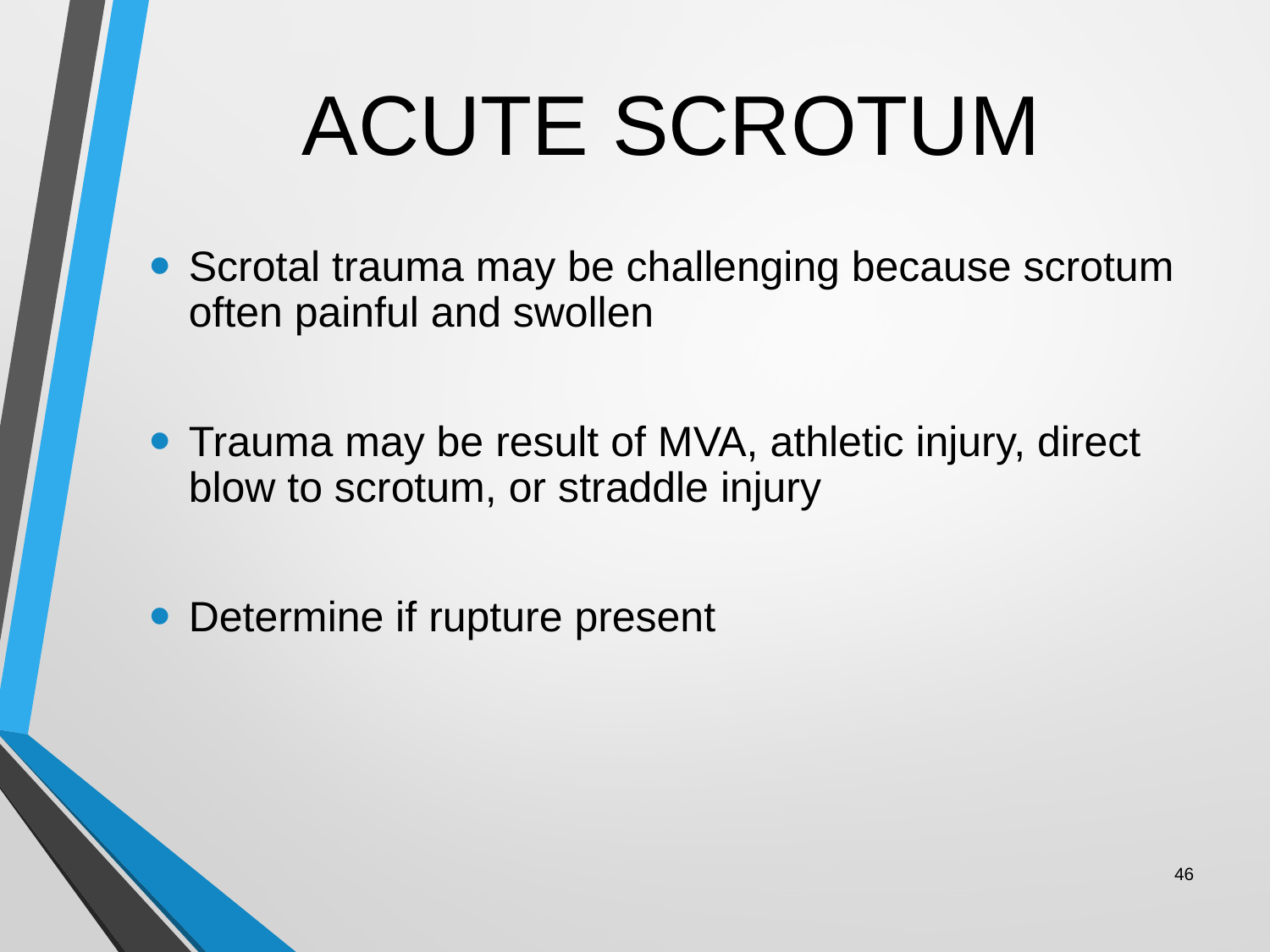

# ACUTE SCROTUM
Scrotal trauma may be challenging because scrotum often painful and swollen

Trauma may be result of MVA, athletic injury, direct blow to scrotum, or straddle injury

Determine if rupture present
46